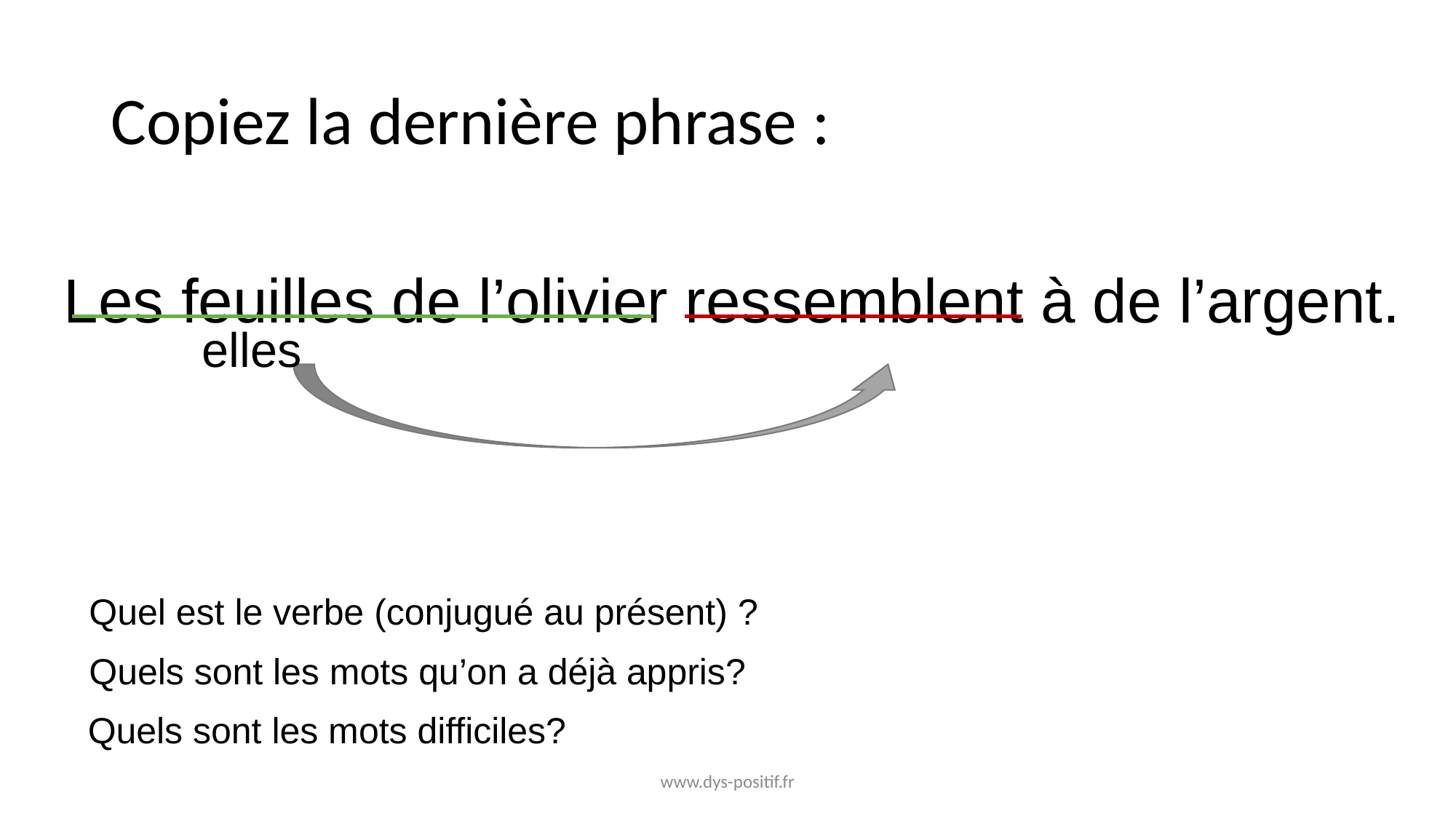

# Copiez la dernière phrase :
Les feuilles de l’olivier ressemblent à de l’argent.

elles

Quel est le verbe (conjugué au présent) ?
Quels sont les mots qu’on a déjà appris?
Quels sont les mots difficiles?
www.dys-positif.fr